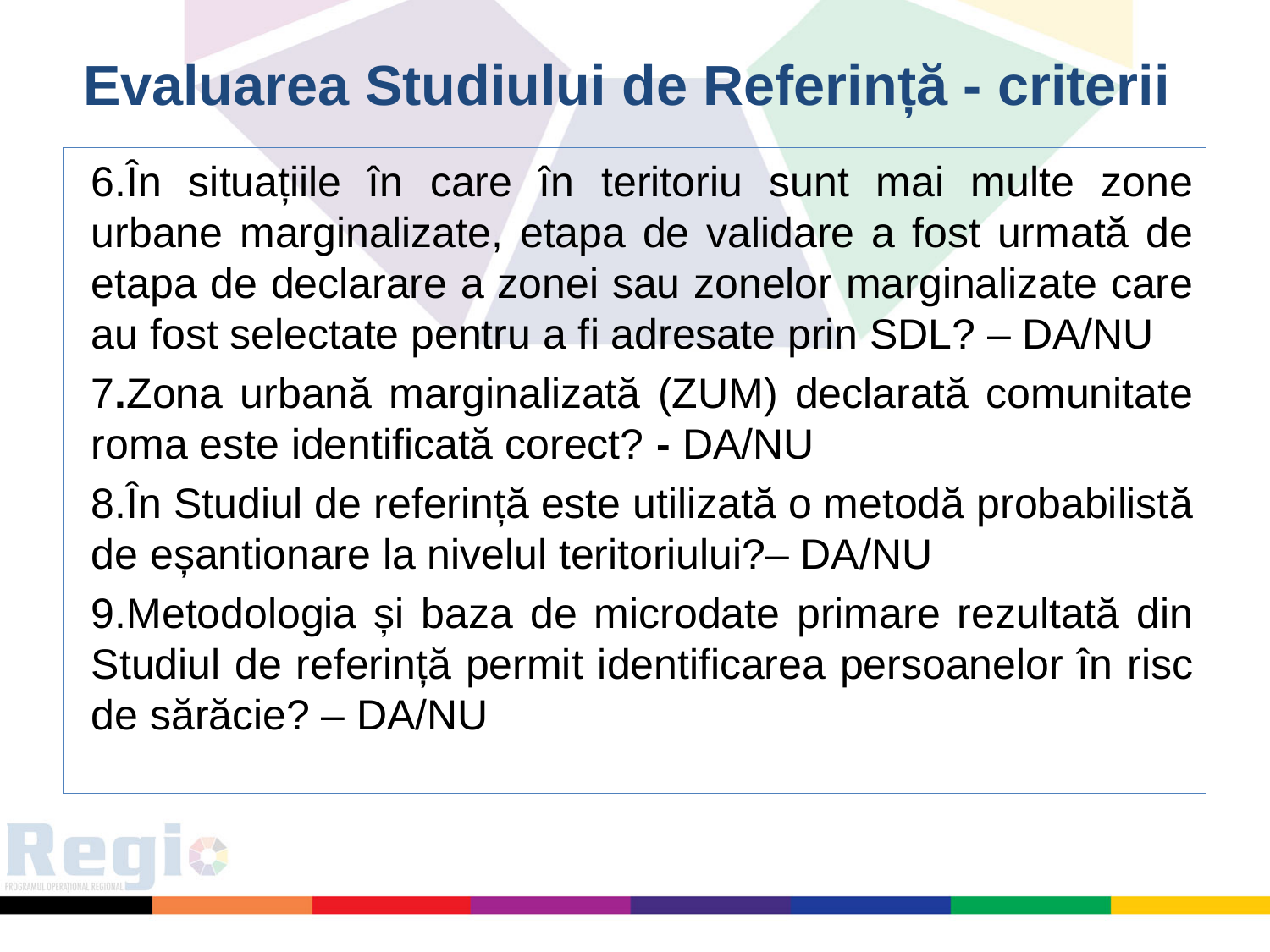

# Evaluarea Studiului de Referință - criterii

6.În situațiile în care în teritoriu sunt mai multe zone urbane marginalizate, etapa de validare a fost urmată de etapa de declarare a zonei sau zonelor marginalizate care au fost selectate pentru a fi adresate prin SDL? – DA/NU
7.Zona urbană marginalizată (ZUM) declarată comunitate roma este identificată corect? - DA/NU
8.În Studiul de referință este utilizată o metodă probabilistă de eșantionare la nivelul teritoriului?– DA/NU
9.Metodologia și baza de microdate primare rezultată din Studiul de referință permit identificarea persoanelor în risc de sărăcie? – DA/NU